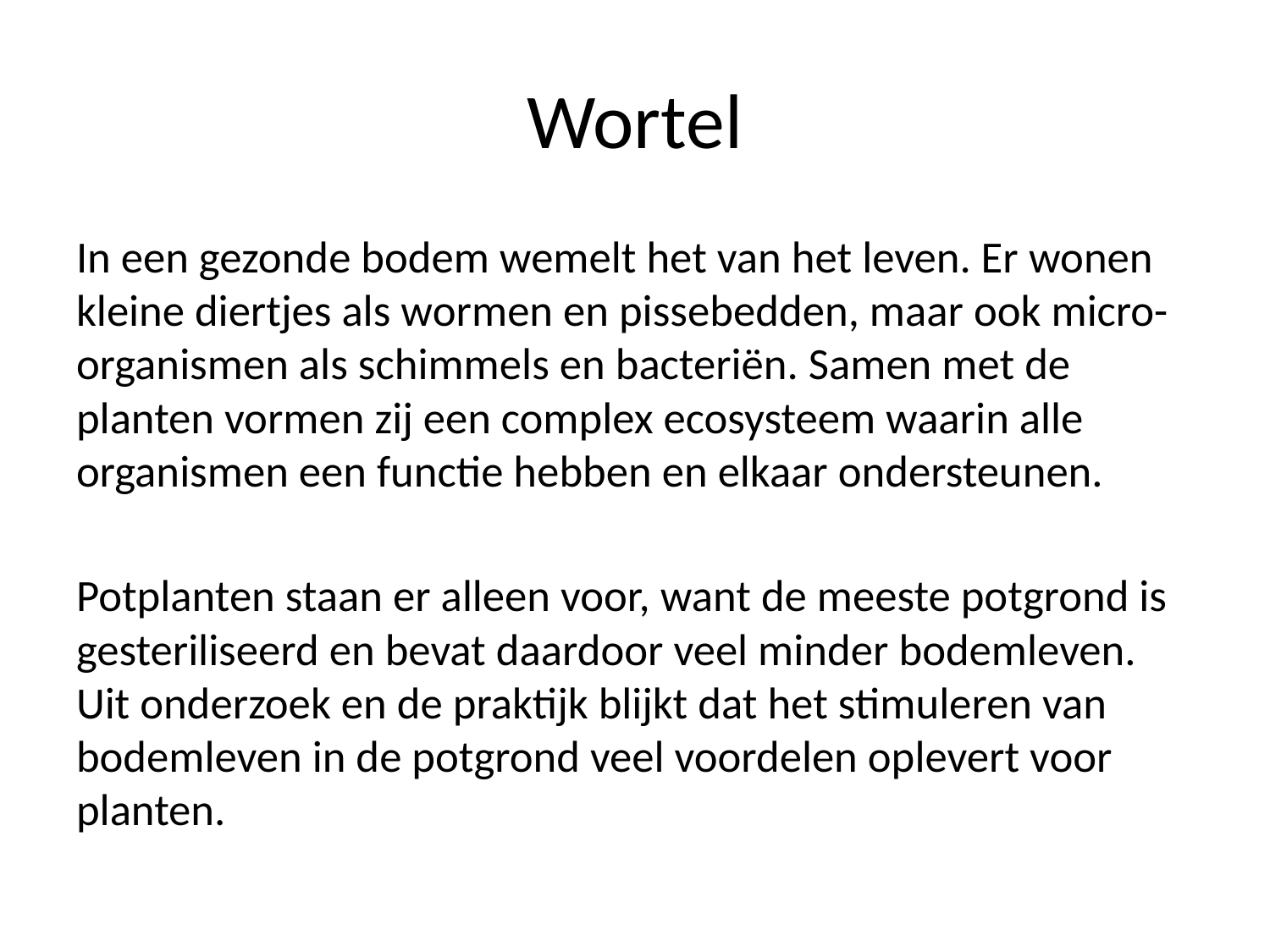

# Wortel
In een gezonde bodem wemelt het van het leven. Er wonen kleine diertjes als wormen en pissebedden, maar ook micro-organismen als schimmels en bacteriën. Samen met de planten vormen zij een complex ecosysteem waarin alle organismen een functie hebben en elkaar ondersteunen.

Potplanten staan er alleen voor, want de meeste potgrond is gesteriliseerd en bevat daardoor veel minder bodemleven. Uit onderzoek en de praktijk blijkt dat het stimuleren van bodemleven in de potgrond veel voordelen oplevert voor planten.